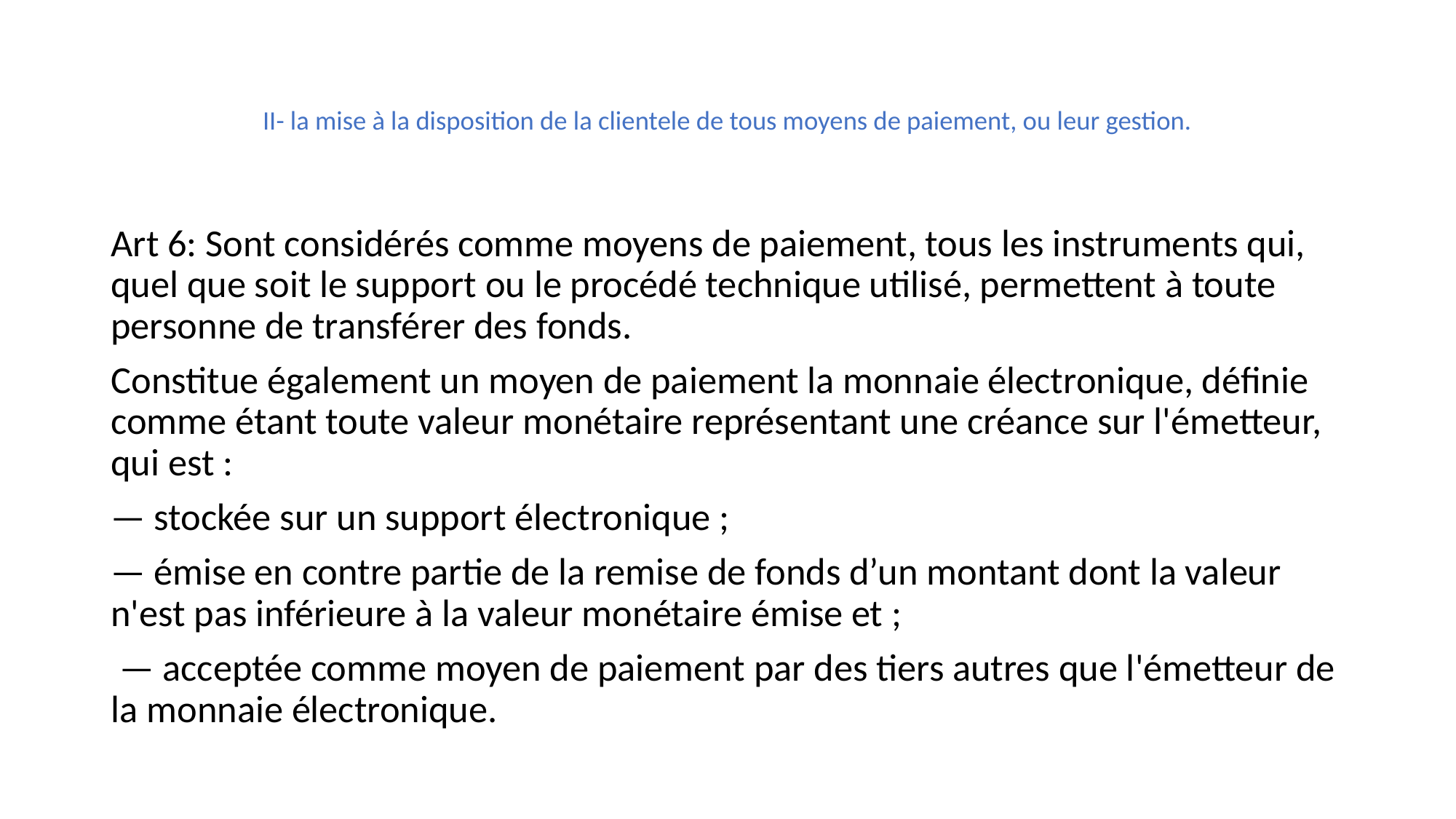

# II- la mise à la disposition de la clientele de tous moyens de paiement, ou leur gestion.
Art 6: Sont considérés comme moyens de paiement, tous les instruments qui, quel que soit le support ou le procédé technique utilisé, permettent à toute personne de transférer des fonds.
Constitue également un moyen de paiement la monnaie électronique, définie comme étant toute valeur monétaire représentant une créance sur l'émetteur, qui est :
— stockée sur un support électronique ;
— émise en contre partie de la remise de fonds d’un montant dont la valeur n'est pas inférieure à la valeur monétaire émise et ;
 — acceptée comme moyen de paiement par des tiers autres que l'émetteur de la monnaie électronique.